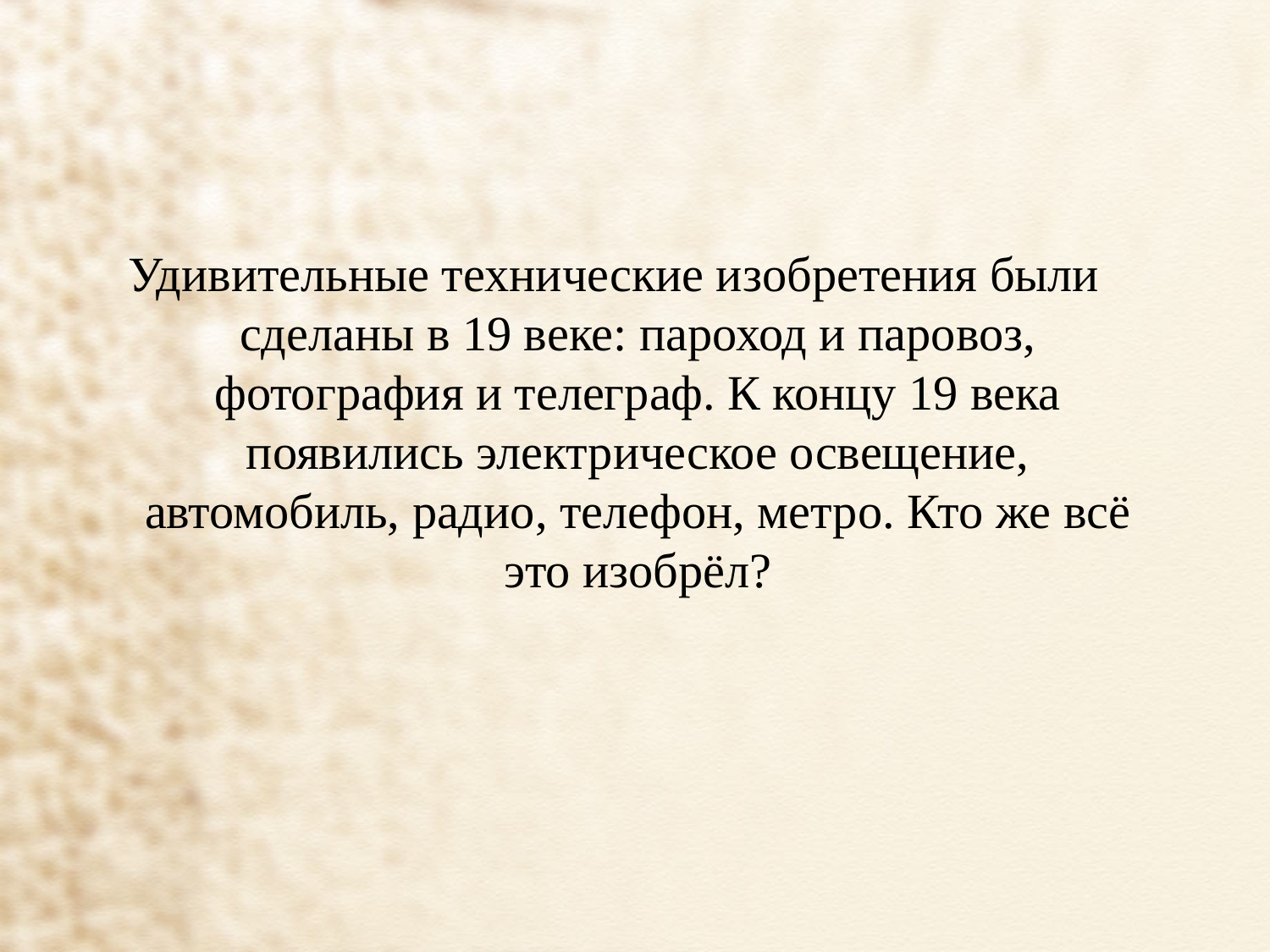

#
Удивительные технические изобретения были сделаны в 19 веке: пароход и паровоз, фотография и телеграф. К концу 19 века появились электрическое освещение, автомобиль, радио, телефон, метро. Кто же всё это изобрёл?